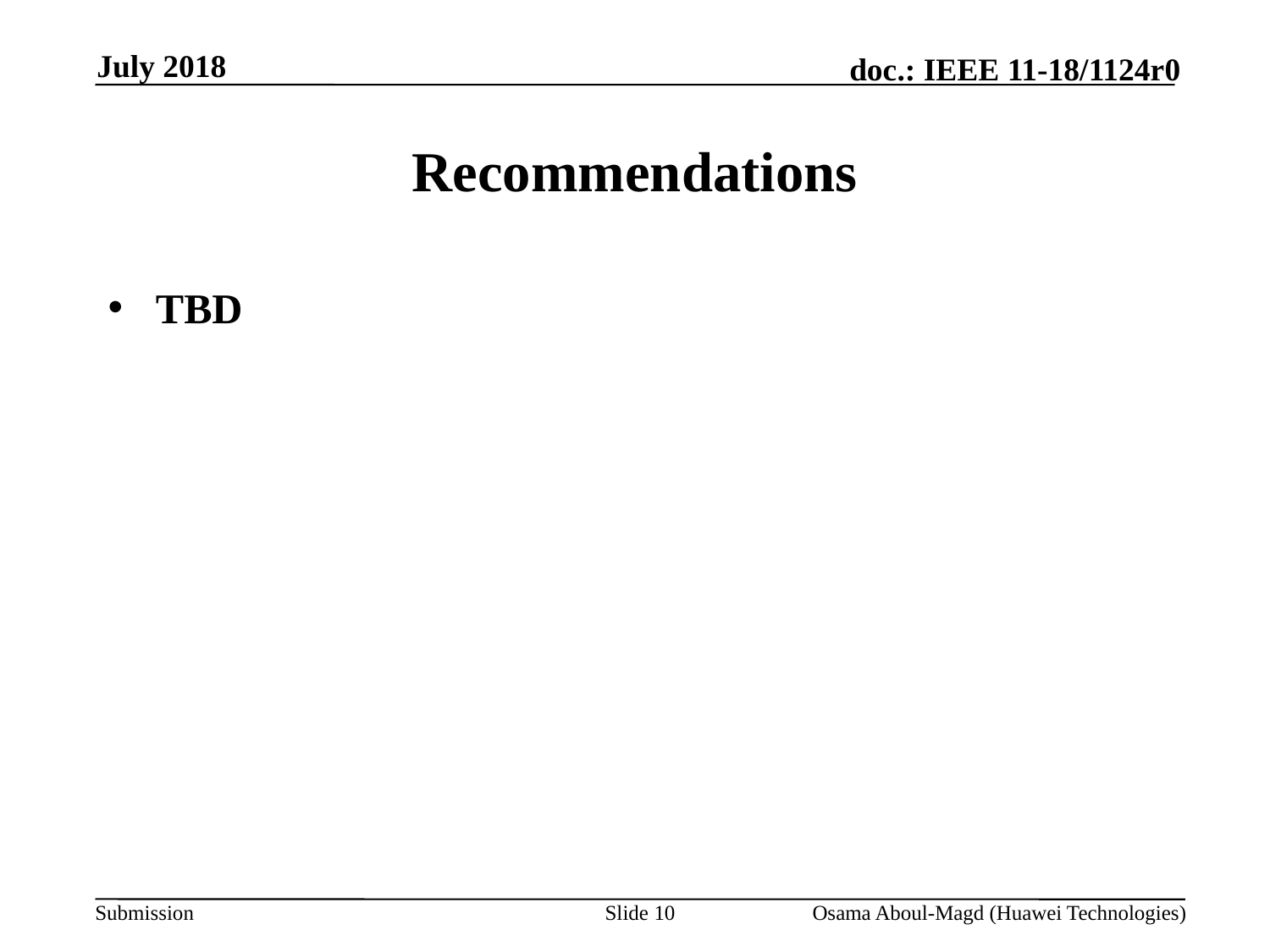

July 2018
# Recommendations
TBD
Slide 10
Osama Aboul-Magd (Huawei Technologies)